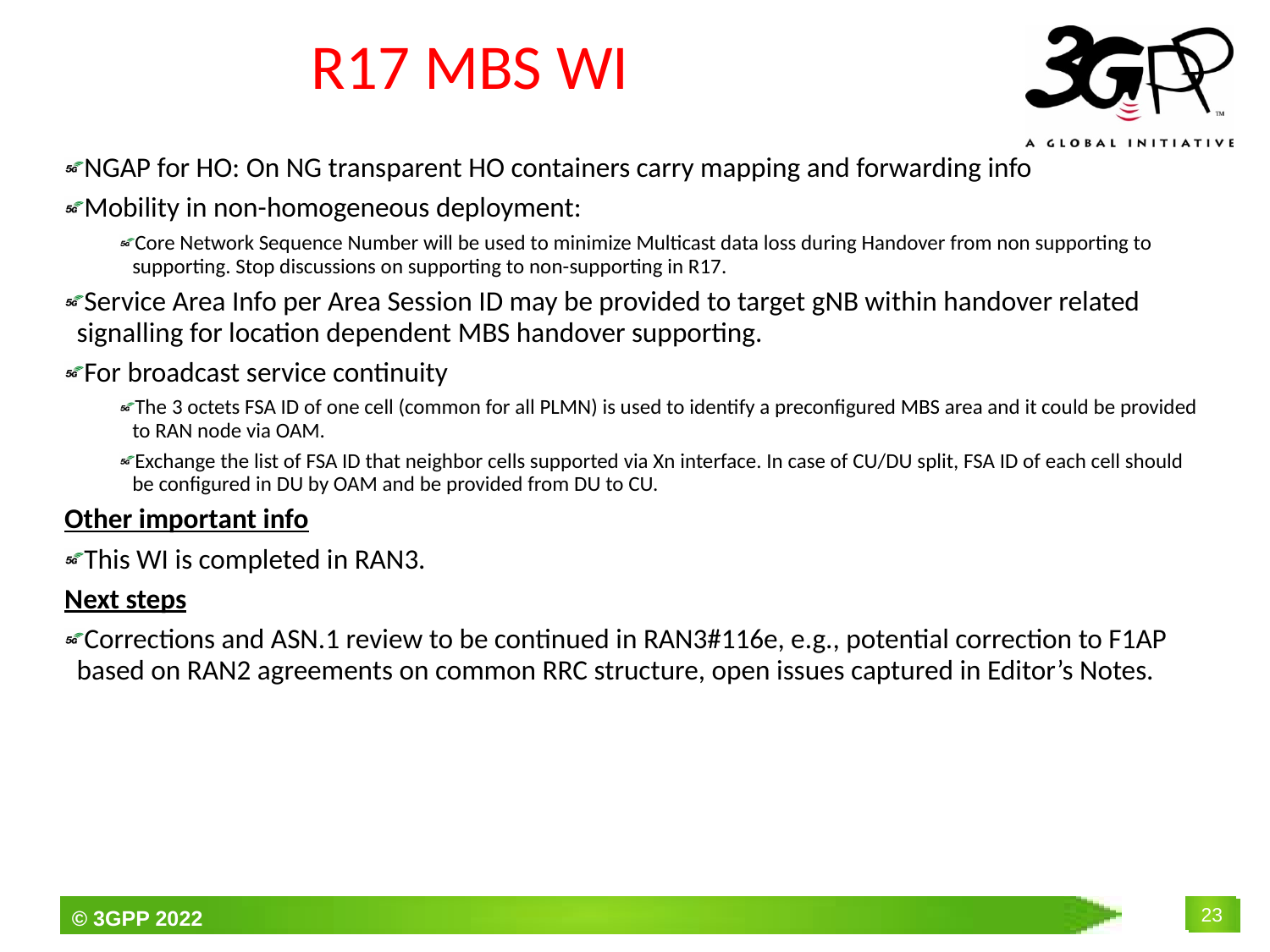

# R17 MBS WI
NGAP for HO: On NG transparent HO containers carry mapping and forwarding info
Mobility in non-homogeneous deployment:
Core Network Sequence Number will be used to minimize Multicast data loss during Handover from non supporting to supporting. Stop discussions on supporting to non-supporting in R17.
Service Area Info per Area Session ID may be provided to target gNB within handover related signalling for location dependent MBS handover supporting.
For broadcast service continuity
The 3 octets FSA ID of one cell (common for all PLMN) is used to identify a preconfigured MBS area and it could be provided to RAN node via OAM.
Exchange the list of FSA ID that neighbor cells supported via Xn interface. In case of CU/DU split, FSA ID of each cell should be configured in DU by OAM and be provided from DU to CU.
Other important info
This WI is completed in RAN3.
Next steps
Corrections and ASN.1 review to be continued in RAN3#116e, e.g., potential correction to F1AP based on RAN2 agreements on common RRC structure, open issues captured in Editor’s Notes.

23